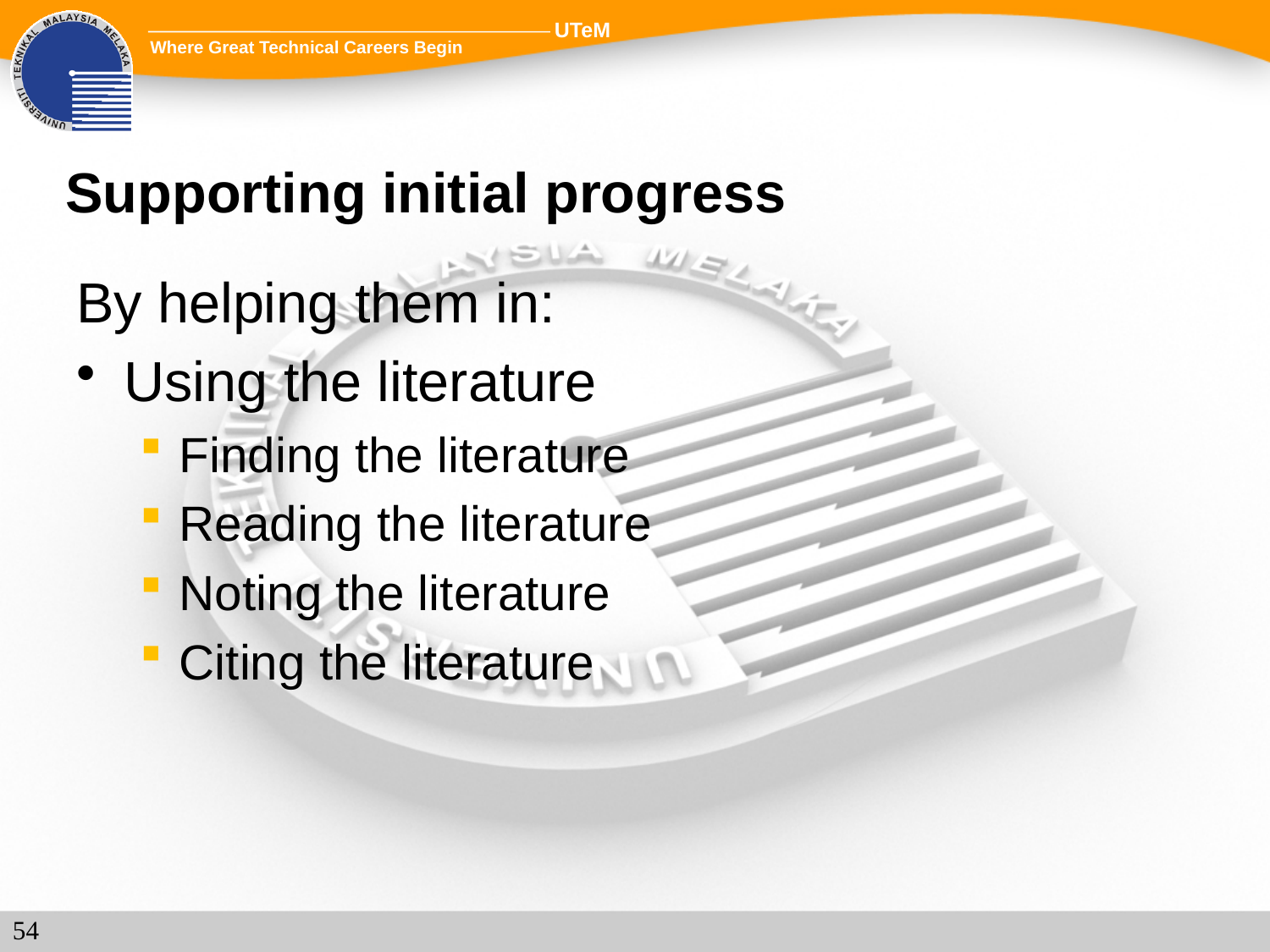

# Supporting initial progress
By helping them in:
Using the literature
Finding the literature
Reading the literature
Noting the literature
Citing the literature